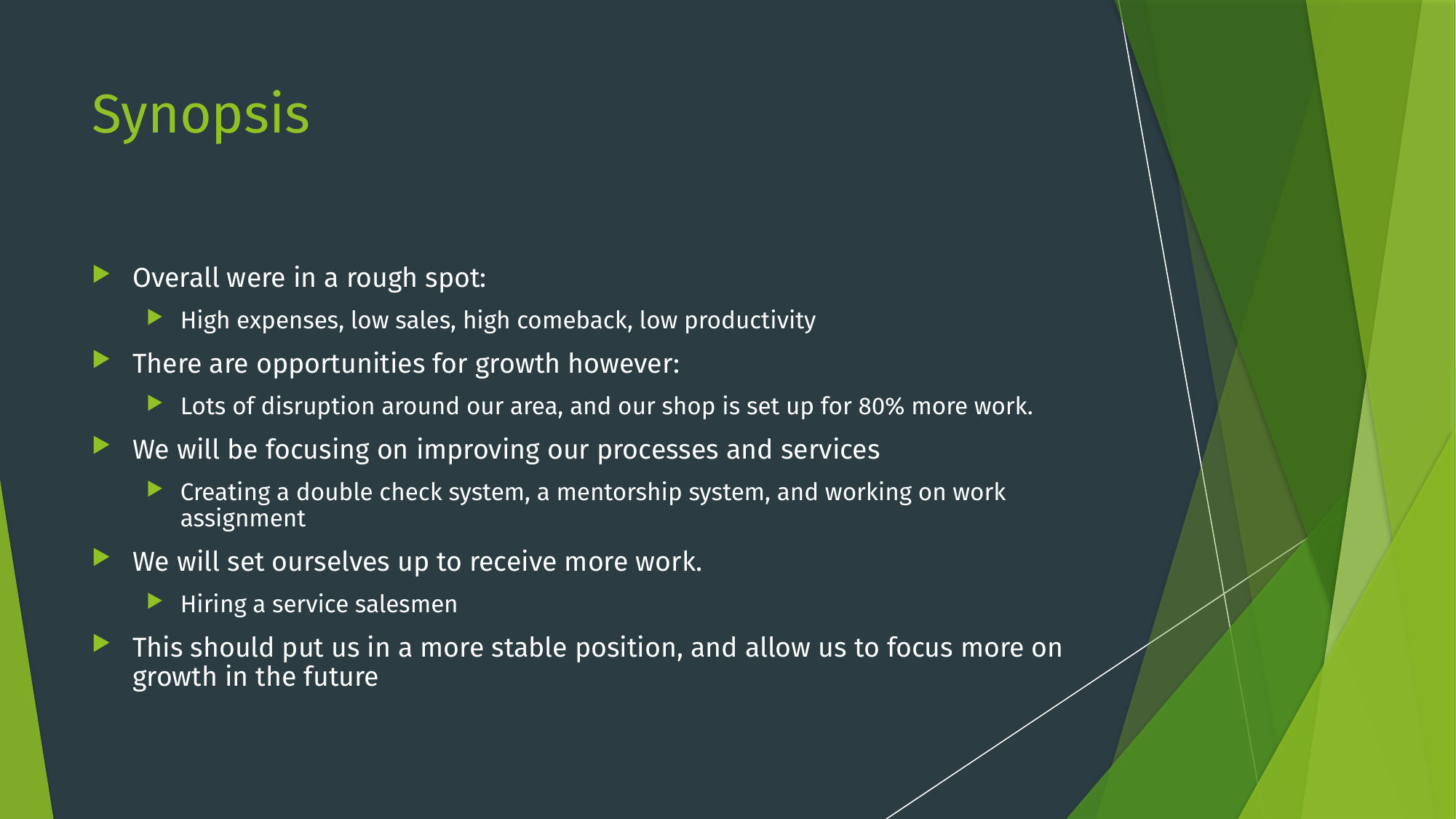

# Synopsis
Overall were in a rough spot:
High expenses, low sales, high comeback, low productivity
There are opportunities for growth however:
Lots of disruption around our area, and our shop is set up for 80% more work.
We will be focusing on improving our processes and services
Creating a double check system, a mentorship system, and working on work assignment
We will set ourselves up to receive more work.
Hiring a service salesmen
This should put us in a more stable position, and allow us to focus more on growth in the future